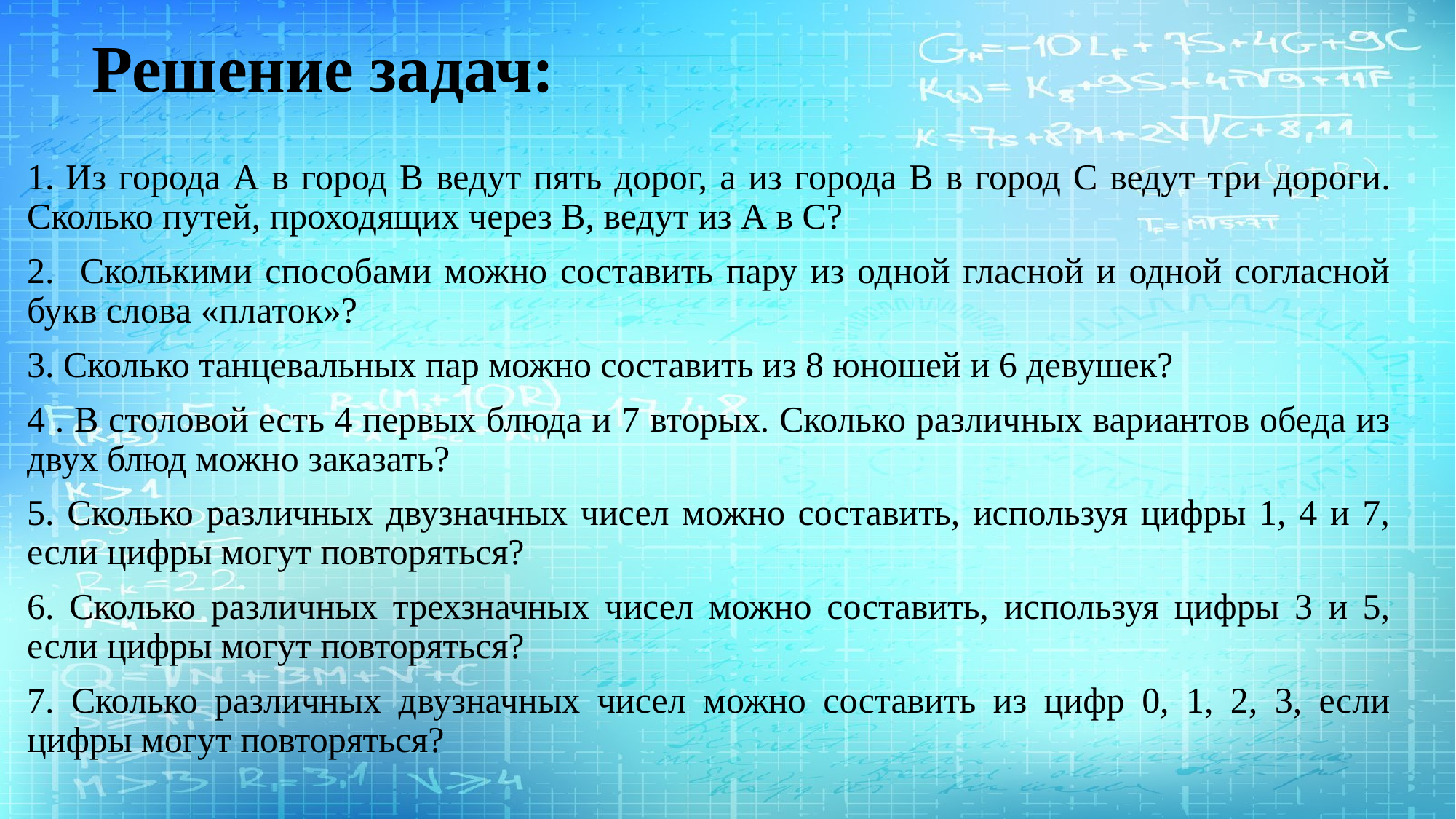

# Решение задач:
1. Из города А в город В ведут пять дорог, а из города В в город С ведут три дороги. Сколько путей, проходящих через В, ведут из А в С?
2.  Сколькими способами можно составить пару из одной гласной и одной согласной букв слова «платок»?
3. Сколько танцевальных пар можно составить из 8 юношей и 6 девушек?
4 . В столовой есть 4 первых блюда и 7 вторых. Сколько различных вариантов обеда из двух блюд можно заказать?
5. Сколько различных двузначных чисел можно составить, используя цифры 1, 4 и 7, если цифры могут повторяться?
6. Сколько различных трехзначных чисел можно составить, используя цифры 3 и 5, если цифры могут повторяться?
7. Сколько различных двузначных чисел можно составить из цифр 0, 1, 2, 3, если цифры могут повторяться?